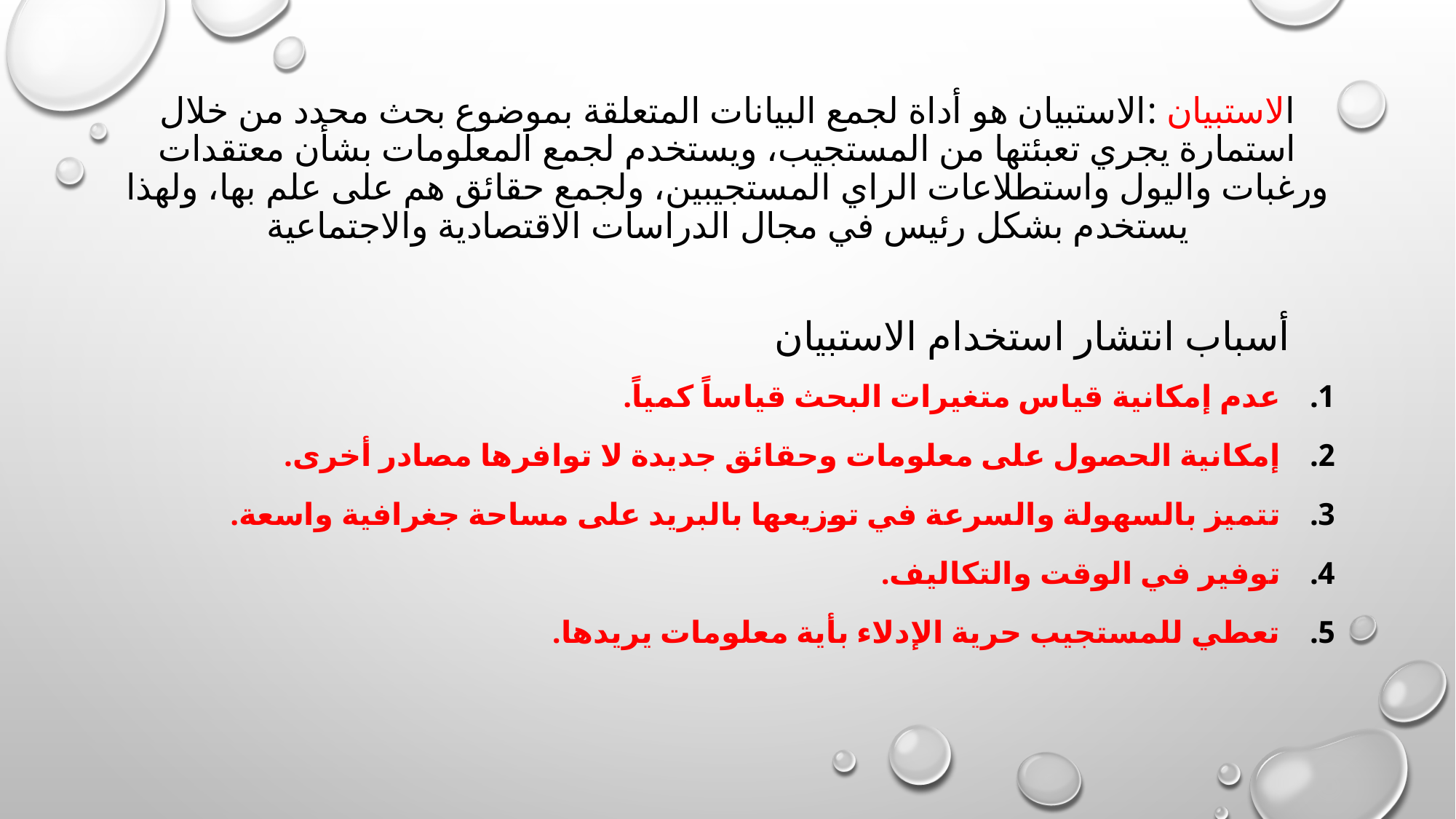

# الاستبيان :الاستبيان هو أداة لجمع البيانات المتعلقة بموضوع بحث محدد من خلال استمارة يجري تعبئتها من المستجيب، ويستخدم لجمع المعلومات بشأن معتقدات ورغبات واليول واستطلاعات الراي المستجيبين، ولجمع حقائق هم على علم بها، ولهذا يستخدم بشكل رئيس في مجال الدراسات الاقتصادية والاجتماعية
أسباب انتشار استخدام الاستبيان
عدم إمكانية قياس متغيرات البحث قياساً كمياً.
إمكانية الحصول على معلومات وحقائق جديدة لا توافرها مصادر أخرى.
تتميز بالسهولة والسرعة في توزيعها بالبريد على مساحة جغرافية واسعة.
توفير في الوقت والتكاليف.
تعطي للمستجيب حرية الإدلاء بأية معلومات يريدها.